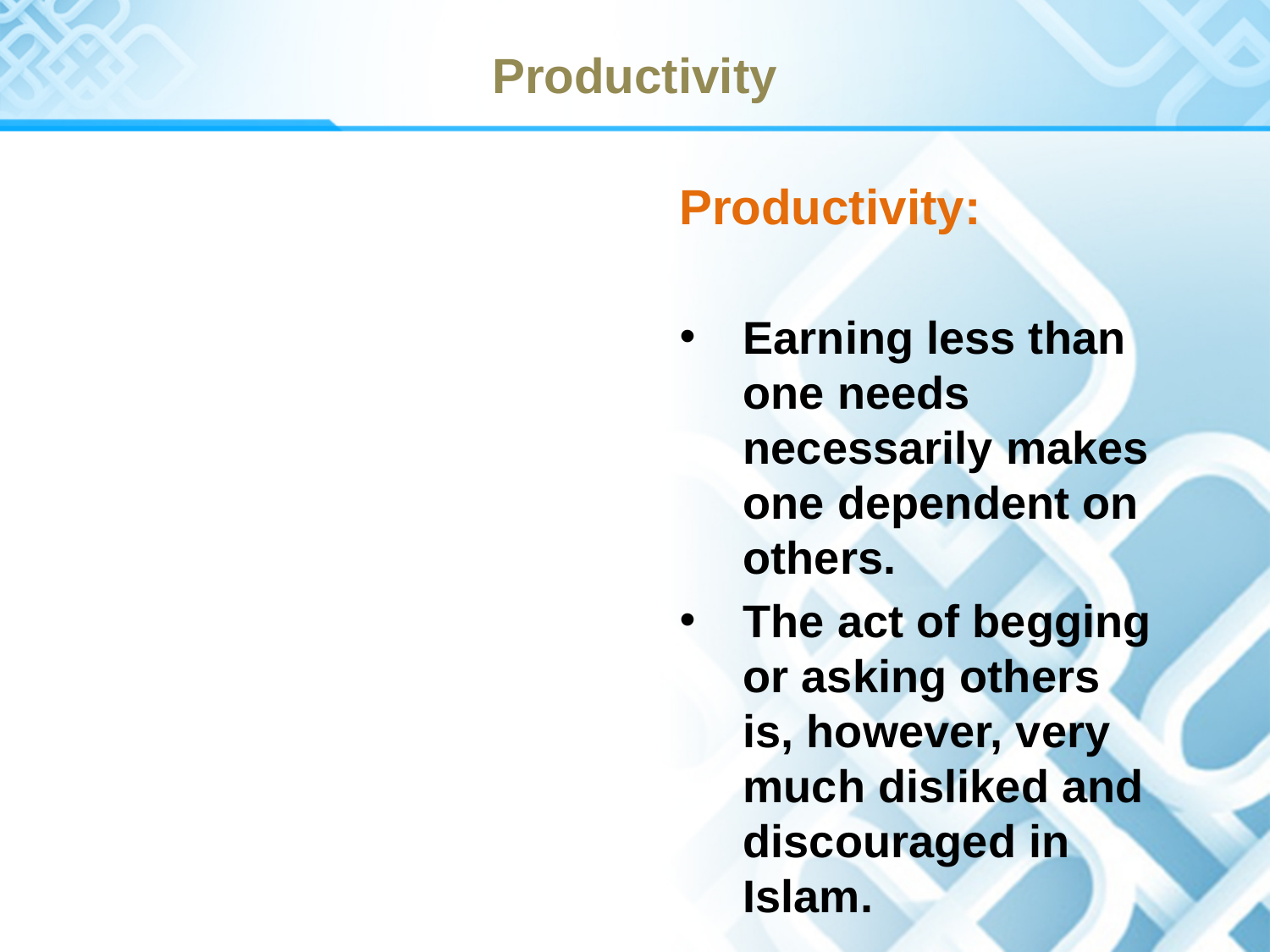

Productivity
Productivity:

Earning less than one needs necessarily makes one dependent on others.
The act of begging or asking others is, however, very much disliked and discouraged in Islam.